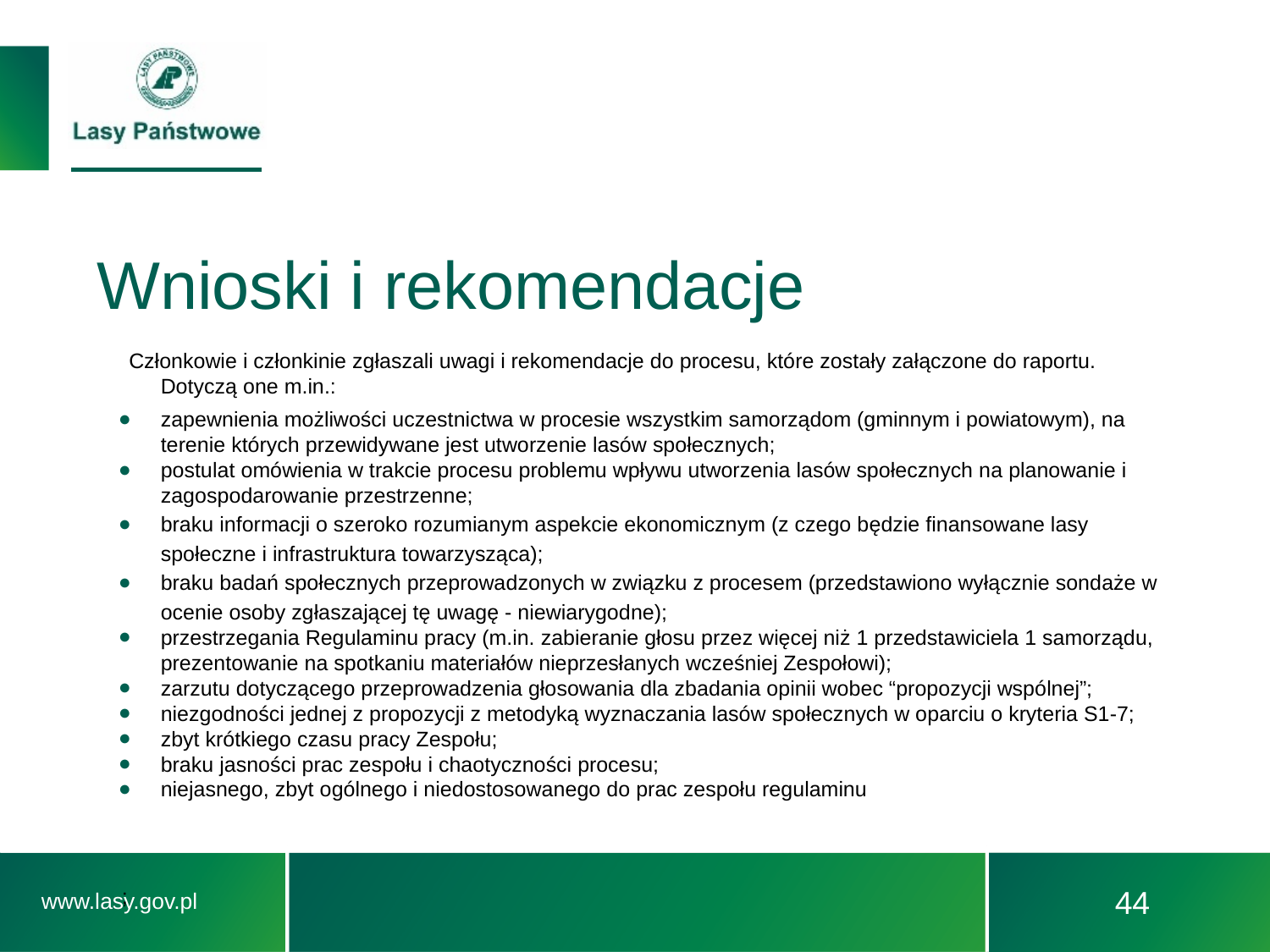

# Wnioski i rekomendacje
Członkowie i członkinie zgłaszali uwagi i rekomendacje do procesu, które zostały załączone do raportu. Dotyczą one m.in.:
zapewnienia możliwości uczestnictwa w procesie wszystkim samorządom (gminnym i powiatowym), na terenie których przewidywane jest utworzenie lasów społecznych;
postulat omówienia w trakcie procesu problemu wpływu utworzenia lasów społecznych na planowanie i zagospodarowanie przestrzenne;
braku informacji o szeroko rozumianym aspekcie ekonomicznym (z czego będzie finansowane lasy społeczne i infrastruktura towarzysząca);
braku badań społecznych przeprowadzonych w związku z procesem (przedstawiono wyłącznie sondaże w ocenie osoby zgłaszającej tę uwagę - niewiarygodne);
przestrzegania Regulaminu pracy (m.in. zabieranie głosu przez więcej niż 1 przedstawiciela 1 samorządu, prezentowanie na spotkaniu materiałów nieprzesłanych wcześniej Zespołowi);
zarzutu dotyczącego przeprowadzenia głosowania dla zbadania opinii wobec “propozycji wspólnej”;
niezgodności jednej z propozycji z metodyką wyznaczania lasów społecznych w oparciu o kryteria S1-7;
zbyt krótkiego czasu pracy Zespołu;
braku jasności prac zespołu i chaotyczności procesu;
niejasnego, zbyt ogólnego i niedostosowanego do prac zespołu regulaminu

;